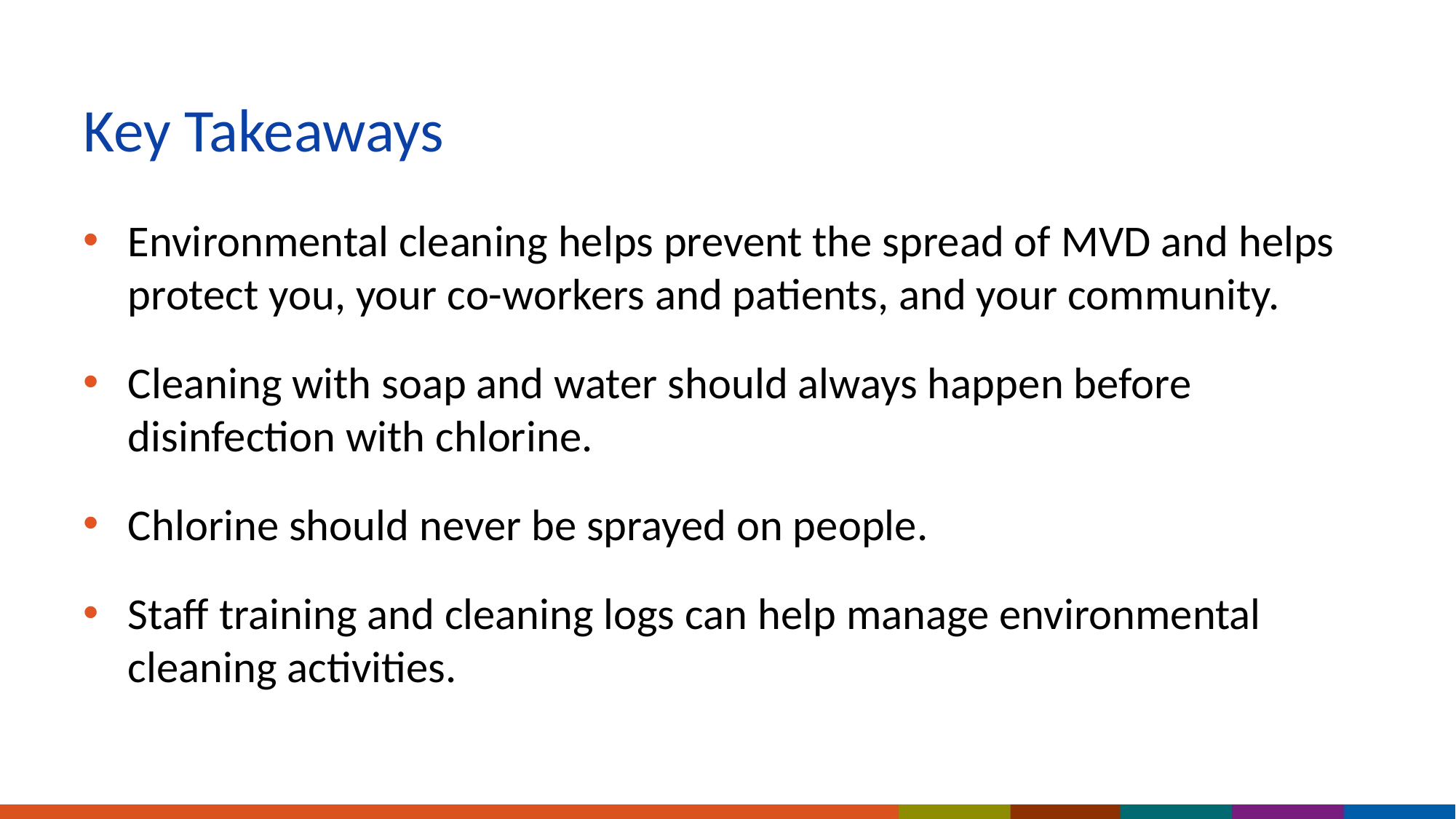

# Key Takeaways
Environmental cleaning helps prevent the spread of MVD and helps protect you, your co-workers and patients, and your community.
Cleaning with soap and water should always happen before disinfection with chlorine.
Chlorine should never be sprayed on people.
Staff training and cleaning logs can help manage environmental cleaning activities.